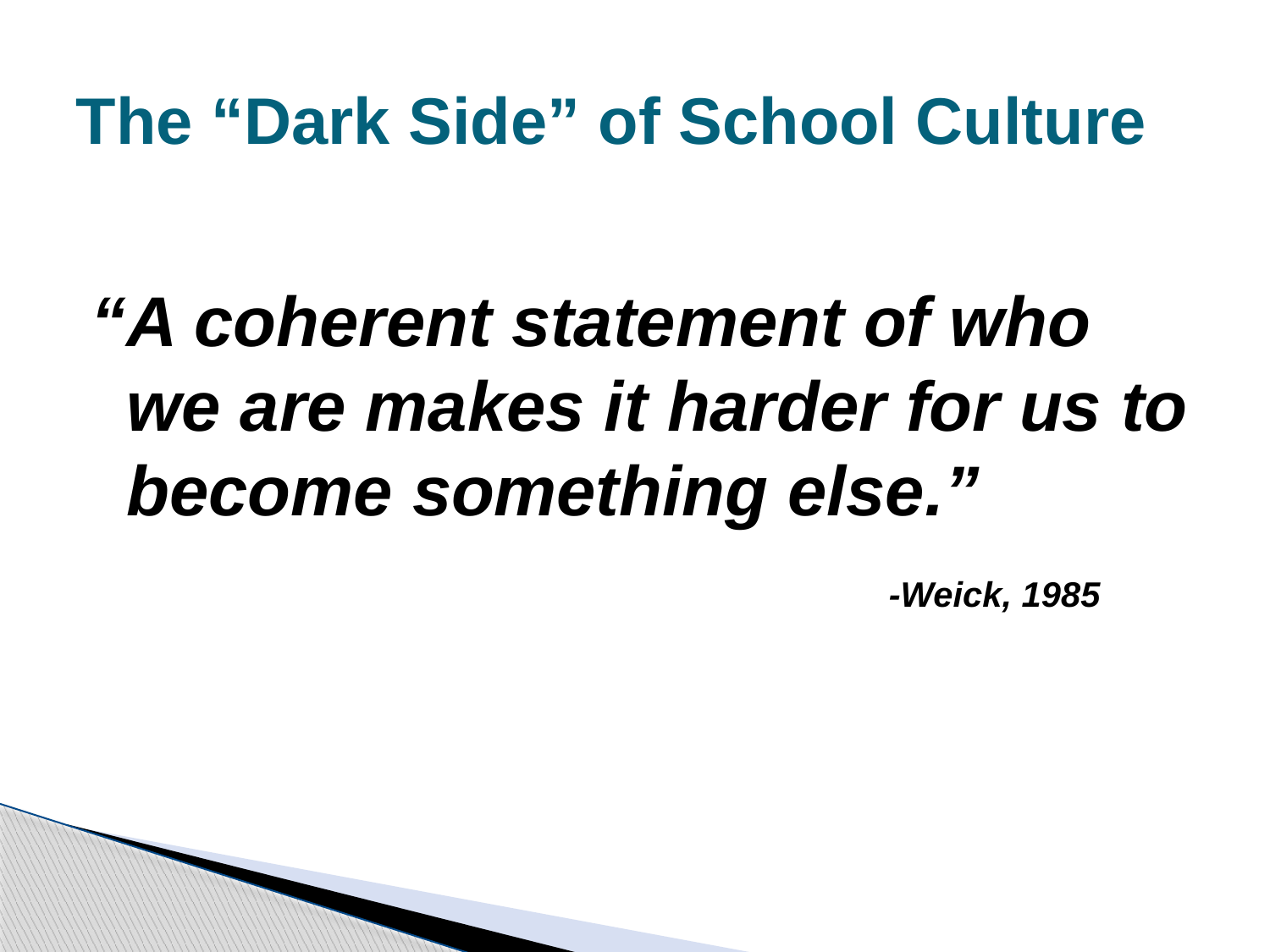

# The “Dark Side” of School Culture

“A coherent statement of who we are makes it harder for us to become something else.”
							-Weick, 1985